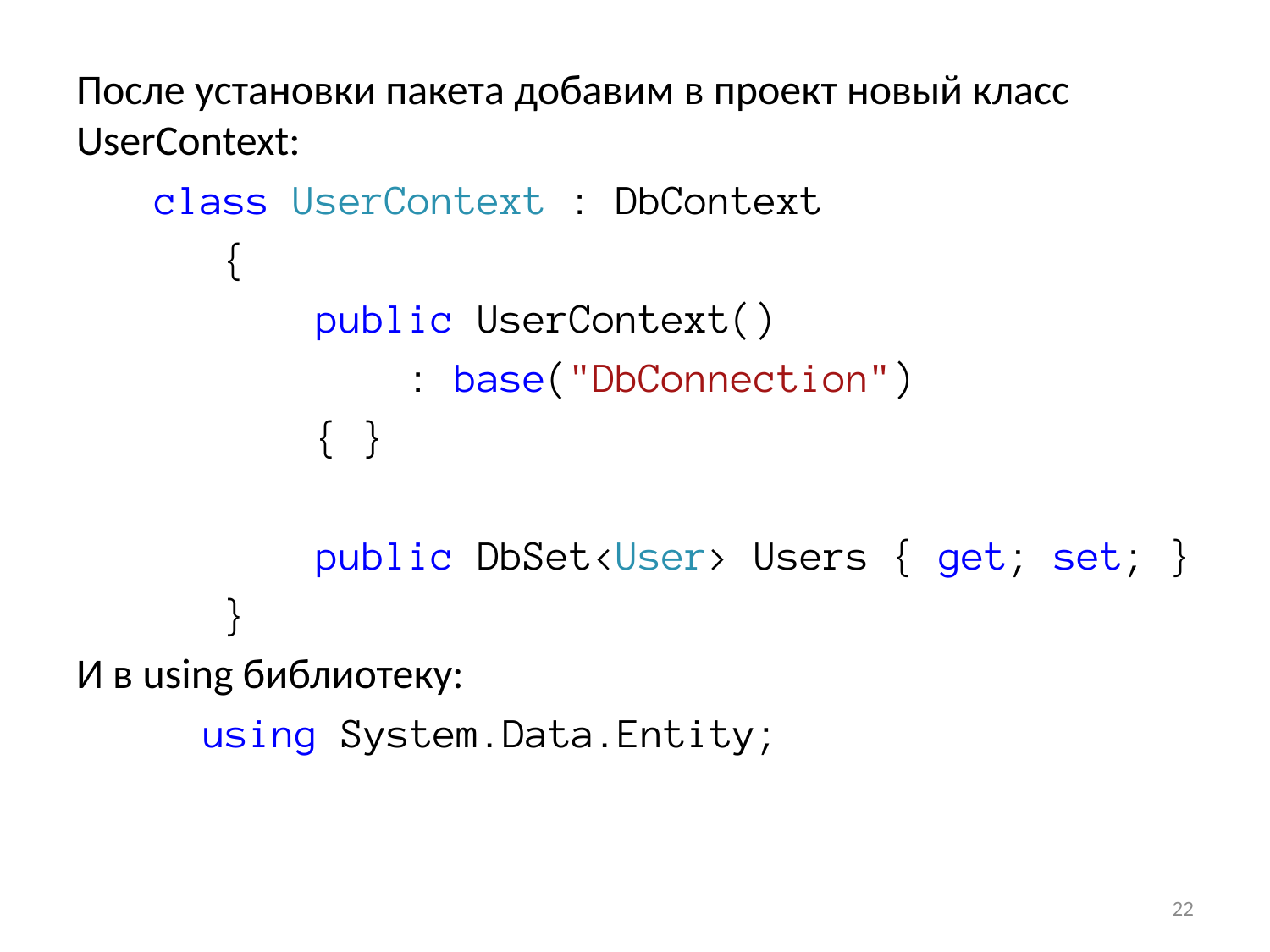

После установки пакета добавим в проект новый класс UserContext:
 class UserContext : DbContext
    {
        public UserContext()
            : base("DbConnection")
        { }

        public DbSet<User> Users { get; set; }
    }
И в using библиотеку:
	using System.Data.Entity;
22